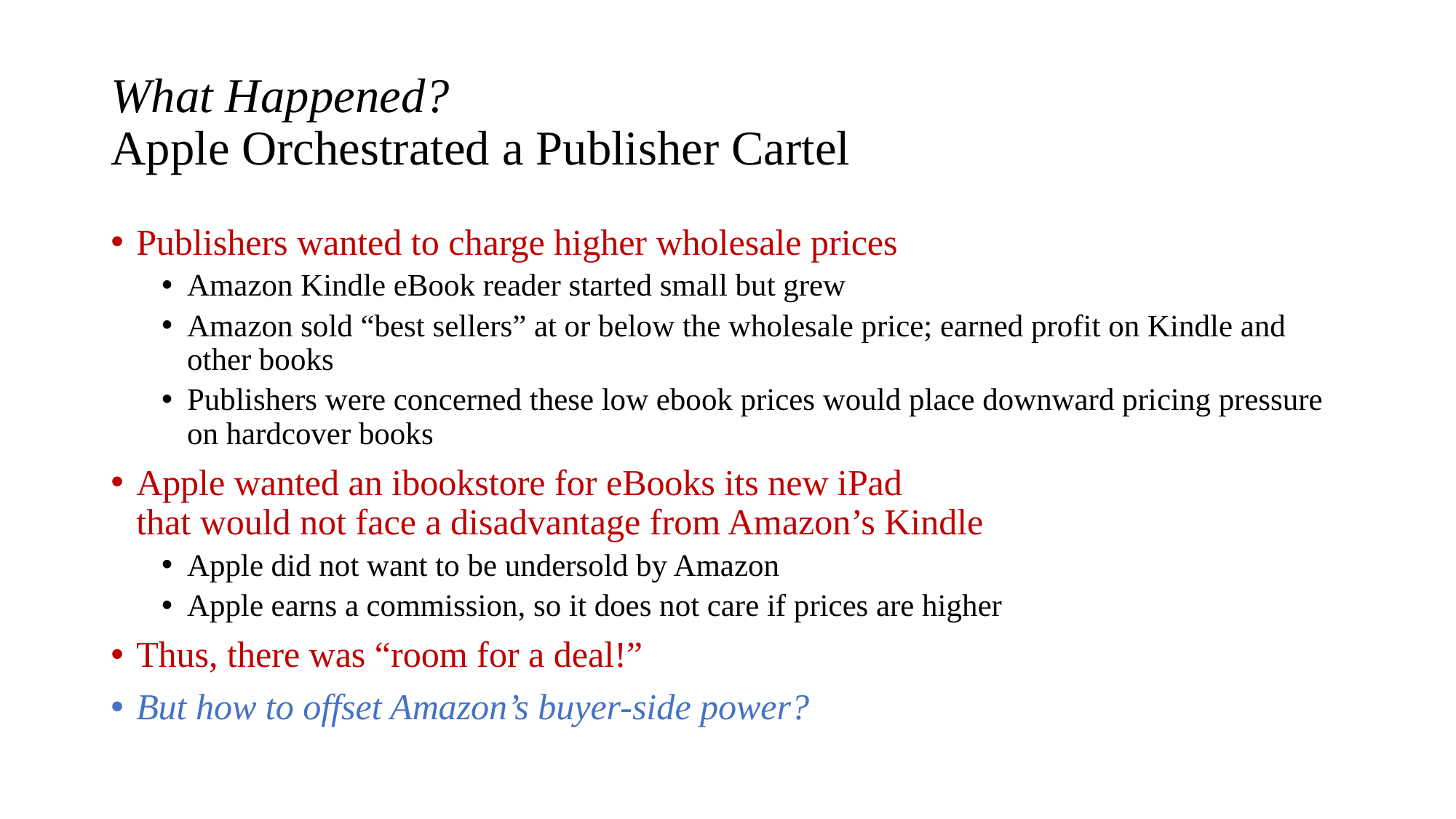

# What Happened? Apple Orchestrated a Publisher Cartel
Publishers wanted to charge higher wholesale prices
Amazon Kindle eBook reader started small but grew
Amazon sold “best sellers” at or below the wholesale price; earned profit on Kindle and other books
Publishers were concerned these low ebook prices would place downward pricing pressure on hardcover books
Apple wanted an ibookstore for eBooks its new iPad
that would not face a disadvantage from Amazon’s Kindle
Apple did not want to be undersold by Amazon
Apple earns a commission, so it does not care if prices are higher
Thus, there was “room for a deal!”
But how to offset Amazon’s buyer-side power?